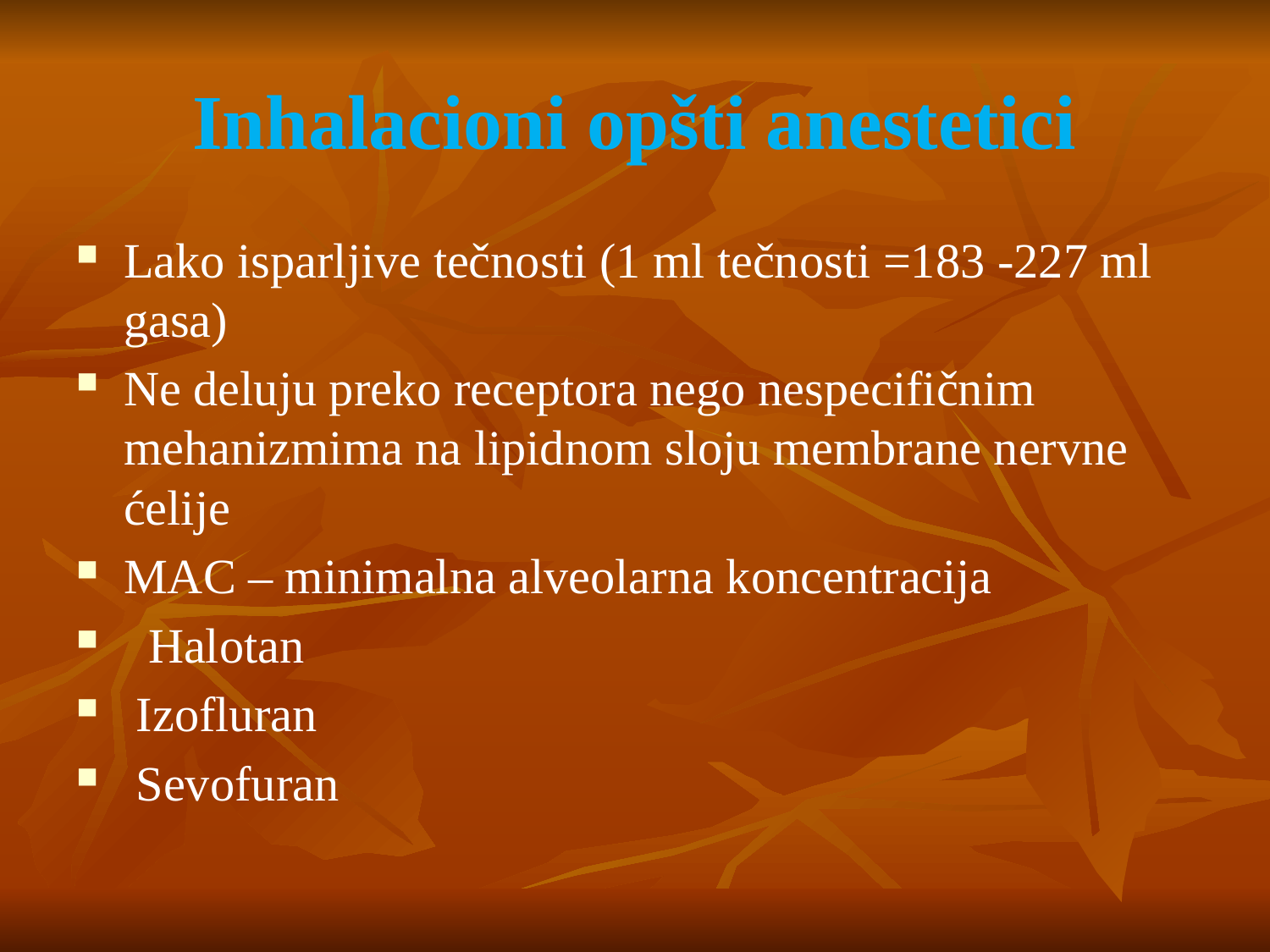

# Inhalacioni opšti anestetici
Lako isparljive tečnosti (1 ml tečnosti =183 -227 ml gasa)
Ne deluju preko receptora nego nespecifičnim mehanizmima na lipidnom sloju membrane nervne ćelije
MAC – minimalna alveolarna koncentracija
  Halotan
 Izofluran
 Sevofuran